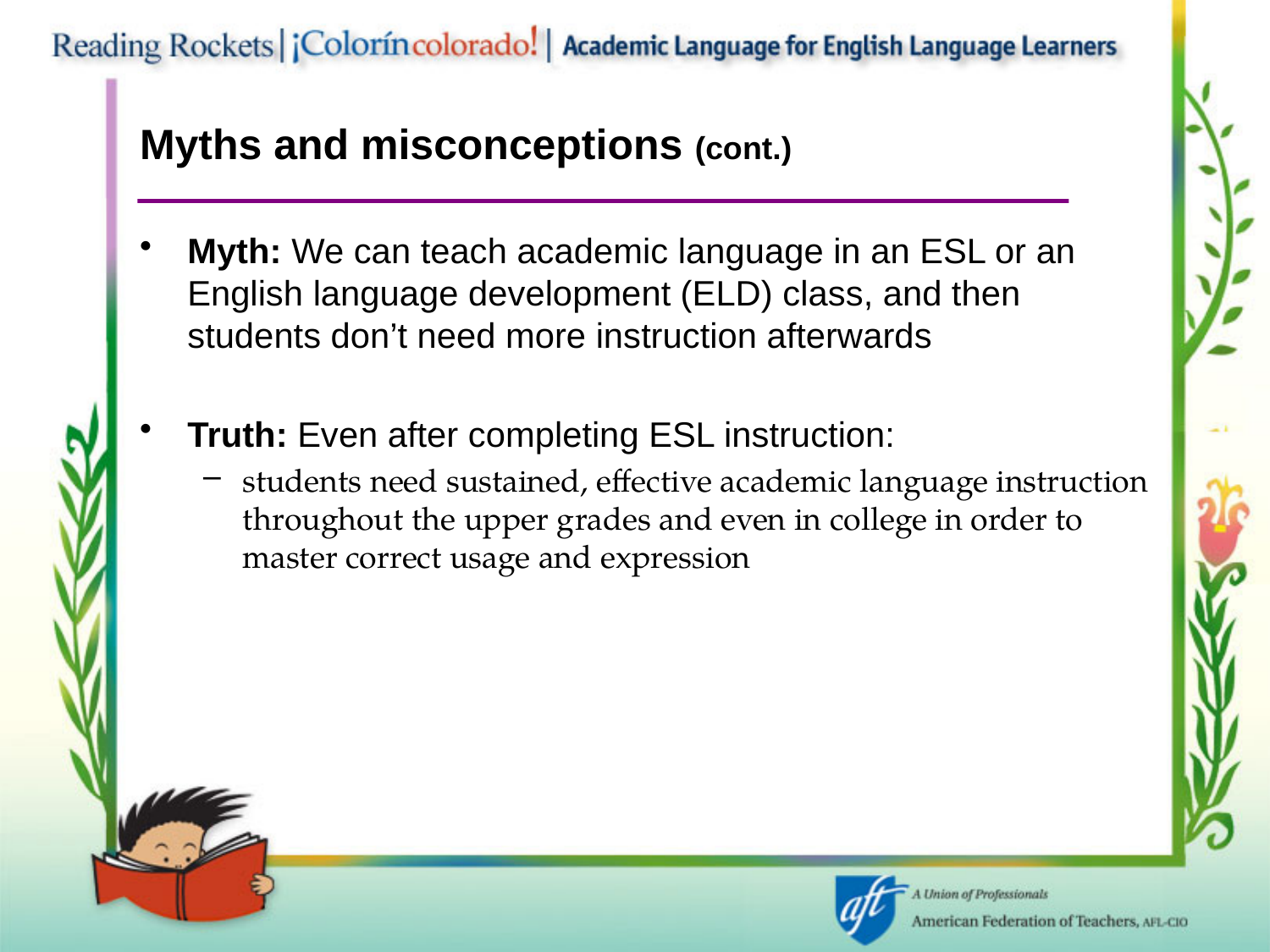

# Myths and misconceptions (cont.)
Myth: We can teach academic language in an ESL or an English language development (ELD) class, and then students don’t need more instruction afterwards

Truth: Even after completing ESL instruction:
students need sustained, effective academic language instruction throughout the upper grades and even in college in order to master correct usage and expression